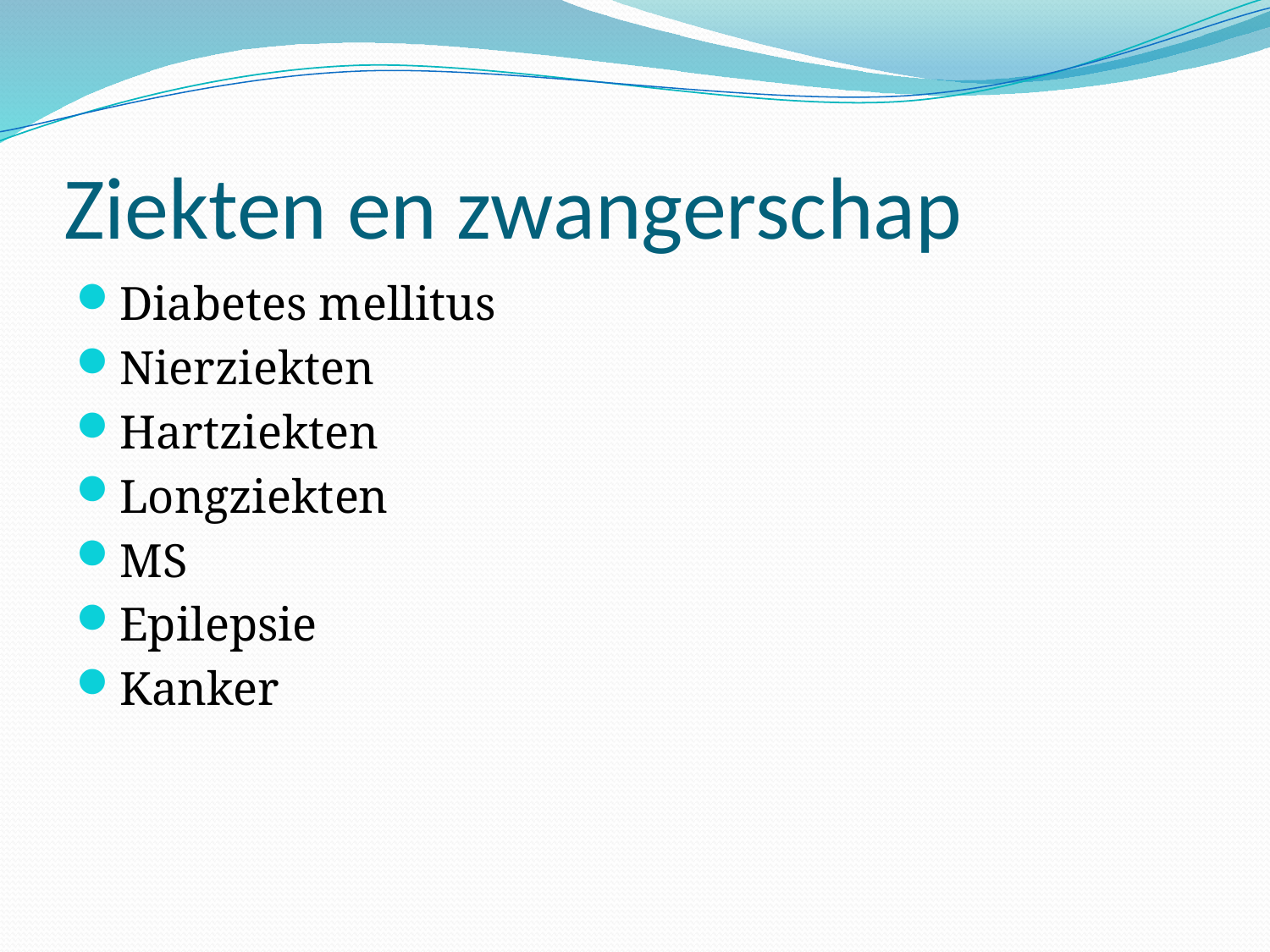

# Ziekten en zwangerschap
Diabetes mellitus
Nierziekten
Hartziekten
Longziekten
MS
Epilepsie
Kanker